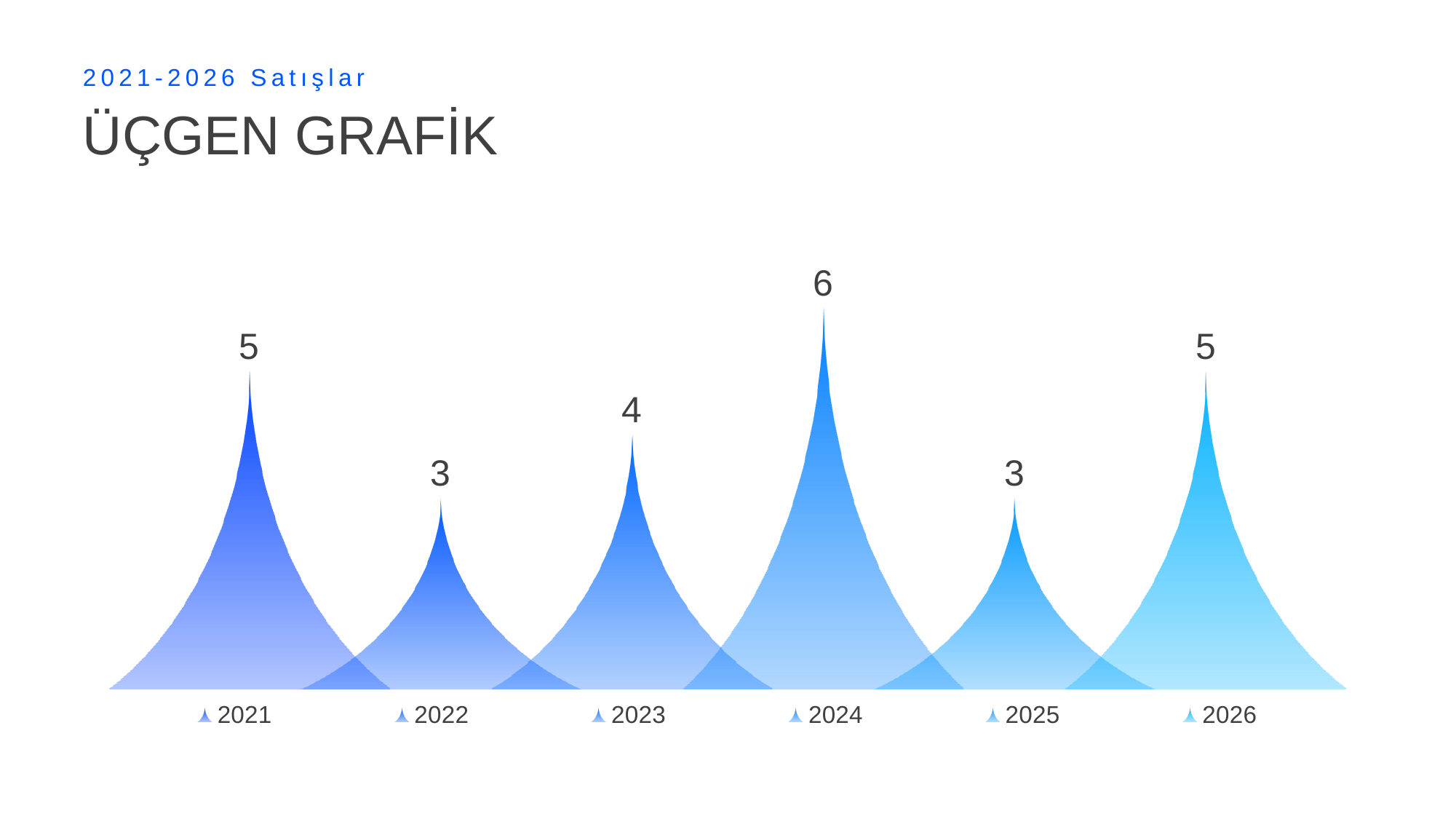

2021-2026 Satışlar
# ÜÇGEN GRAFİK

### Chart

| Category | 2021 | 2022 | 2023 | 2024 | 2025 | 2026 |
|---|---|---|---|---|---|---|
| Category 1 | 5.0 | 3.0 | 4.0 | 6.0 | 3.0 | 5.0 |